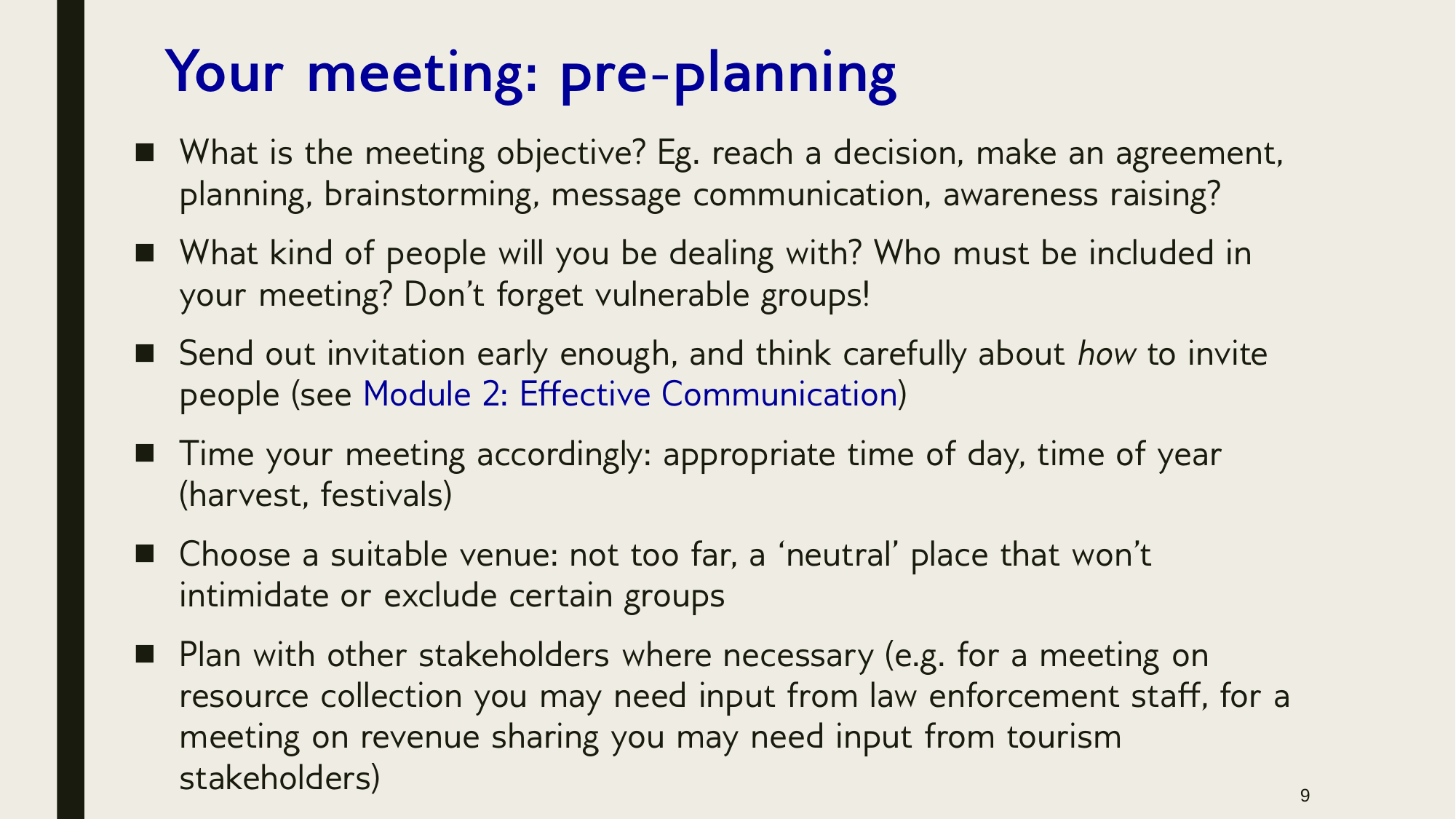

Your meeting: pre-planning
What is the meeting objective? Eg. reach a decision, make an agreement, planning, brainstorming, message communication, awareness raising?
What kind of people will you be dealing with? Who must be included in your meeting? Don’t forget vulnerable groups!
Send out invitation early enough, and think carefully about how to invite people (see Module 2: Effective Communication)
Time your meeting accordingly: appropriate time of day, time of year (harvest, festivals)
Choose a suitable venue: not too far, a ‘neutral’ place that won’t intimidate or exclude certain groups
Plan with other stakeholders where necessary (e.g. for a meeting on resource collection you may need input from law enforcement staff, for a meeting on revenue sharing you may need input from tourism stakeholders)
9